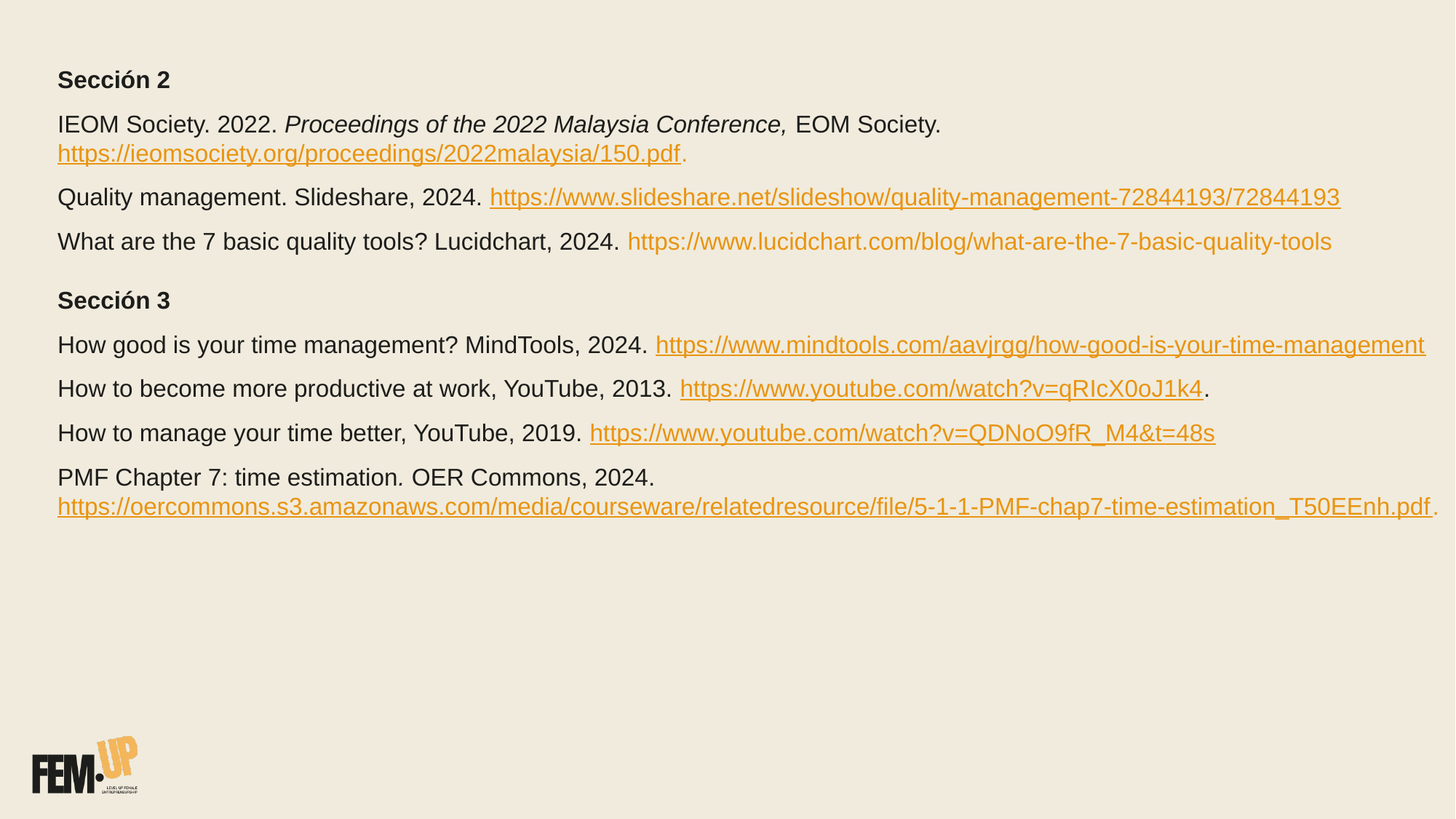

Sección 2
IEOM Society. 2022. Proceedings of the 2022 Malaysia Conference, EOM Society. https://ieomsociety.org/proceedings/2022malaysia/150.pdf.
Quality management. Slideshare, 2024. https://www.slideshare.net/slideshow/quality-management-72844193/72844193
What are the 7 basic quality tools? Lucidchart, 2024. https://www.lucidchart.com/blog/what-are-the-7-basic-quality-tools
Sección 3
How good is your time management? MindTools, 2024. https://www.mindtools.com/aavjrgg/how-good-is-your-time-management
How to become more productive at work, YouTube, 2013. https://www.youtube.com/watch?v=qRIcX0oJ1k4.
How to manage your time better, YouTube, 2019. https://www.youtube.com/watch?v=QDNoO9fR_M4&t=48s
PMF Chapter 7: time estimation. OER Commons, 2024. https://oercommons.s3.amazonaws.com/media/courseware/relatedresource/file/5-1-1-PMF-chap7-time-estimation_T50EEnh.pdf.